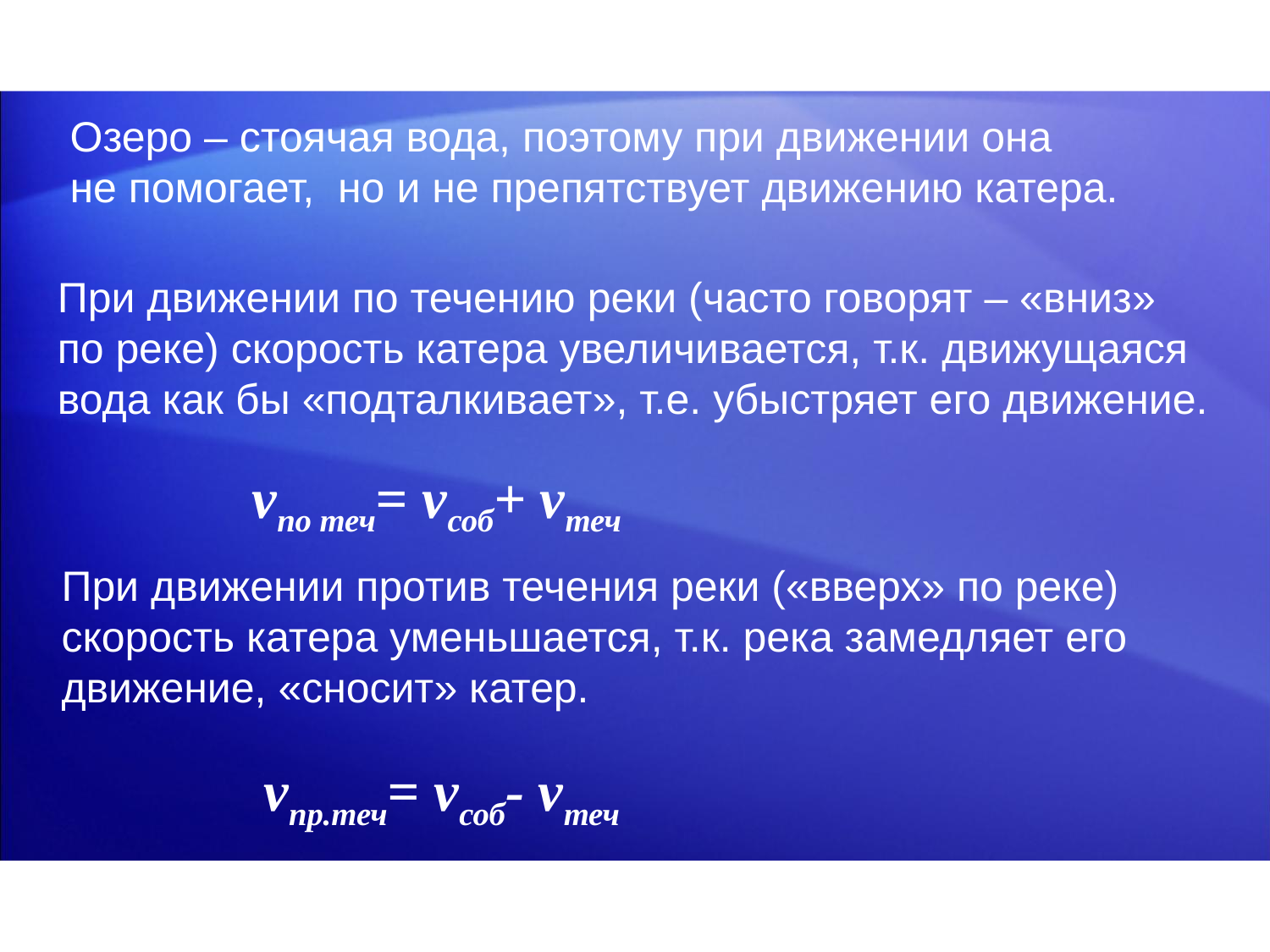

Озеро – стоячая вода, поэтому при движении она
не помогает,  но и не препятствует движению катера.

При движении по течению реки (часто говорят – «вниз»
по реке) скорость катера увеличивается, т.к. движущаяся
вода как бы «подталкивает», т.е. убыстряет его движение.
vпо теч= vсоб+ vтеч
При движении против течения реки («вверх» по реке)
скорость катера уменьшается, т.к. река замедляет его
движение, «сносит» катер.
vпр.теч= vсоб- vтеч